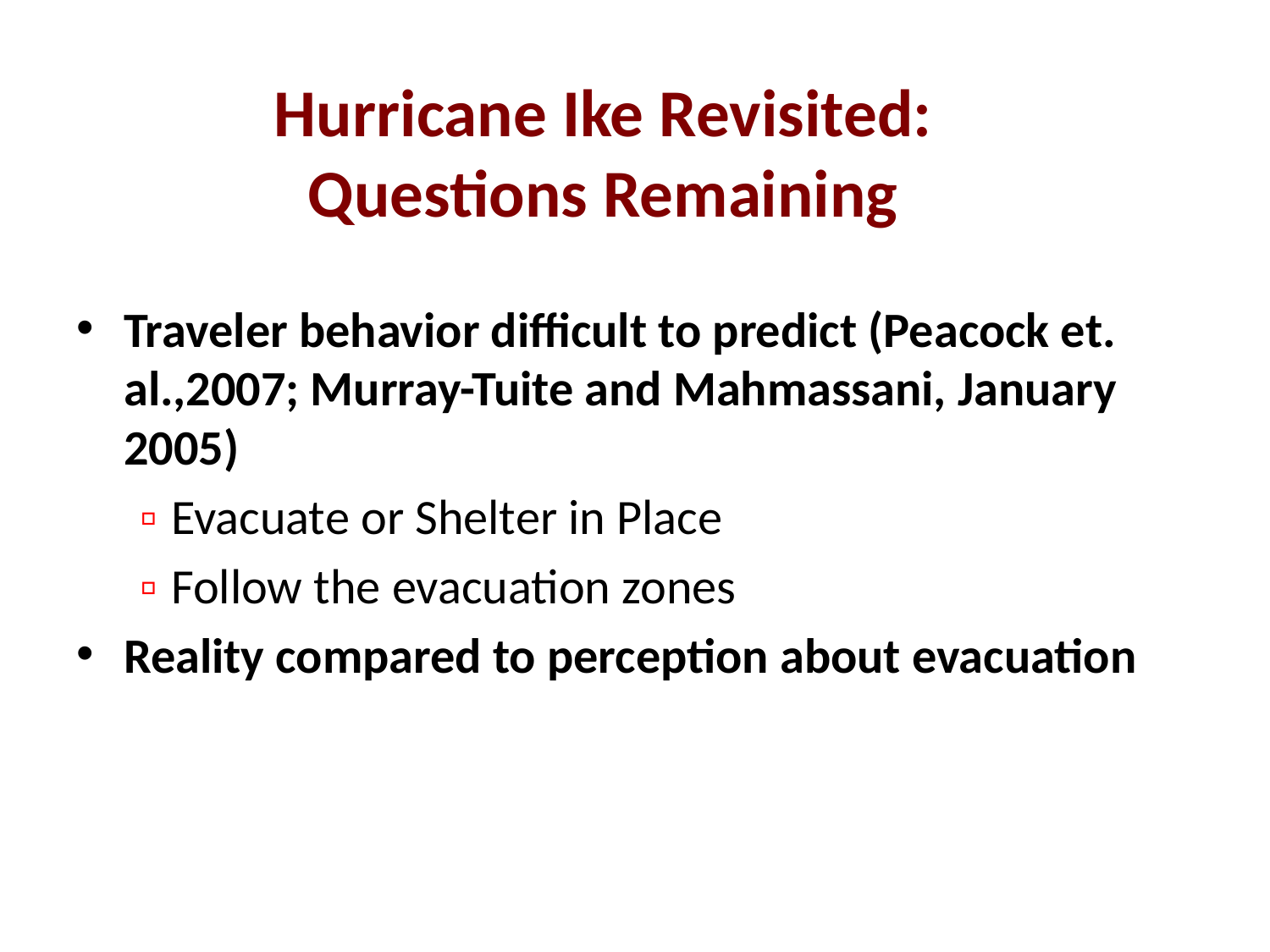

Hurricane Ike Revisited:
Questions Remaining

Traveler behavior difficult to predict (Peacock et. al.,2007; Murray-Tuite and Mahmassani, January 2005)
▫ Evacuate or Shelter in Place
▫ Follow the evacuation zones
Reality compared to perception about evacuation